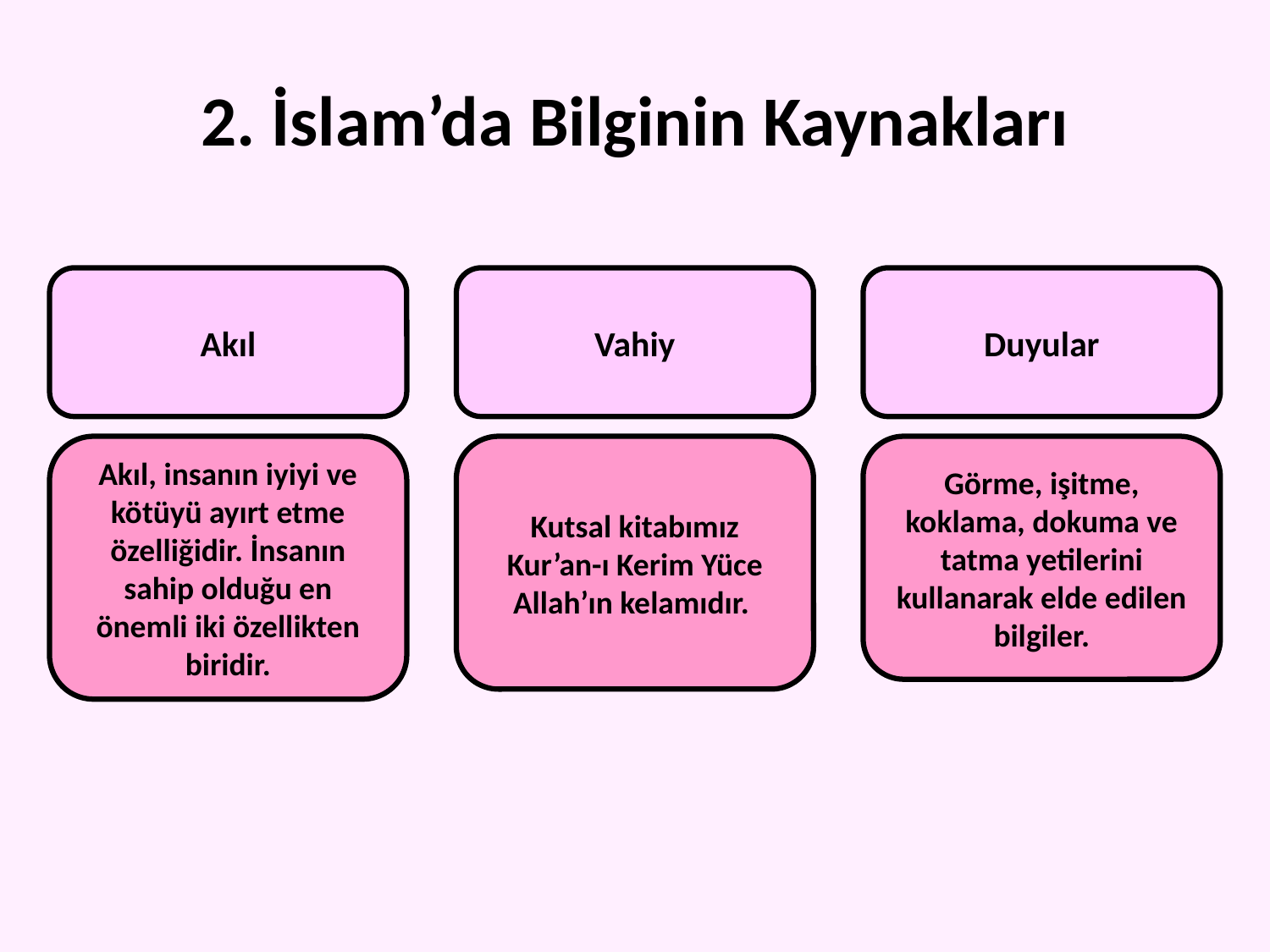

# 2. İslam’da Bilginin Kaynakları
Akıl
Vahiy
Duyular
Akıl, insanın iyiyi ve kötüyü ayırt etme özelliğidir. İnsanın sahip olduğu en önemli iki özellikten biridir.
Kutsal kitabımız Kur’an-ı Kerim Yüce Allah’ın kelamıdır.
Görme, işitme, koklama, dokuma ve tatma yetilerini kullanarak elde edilen bilgiler.